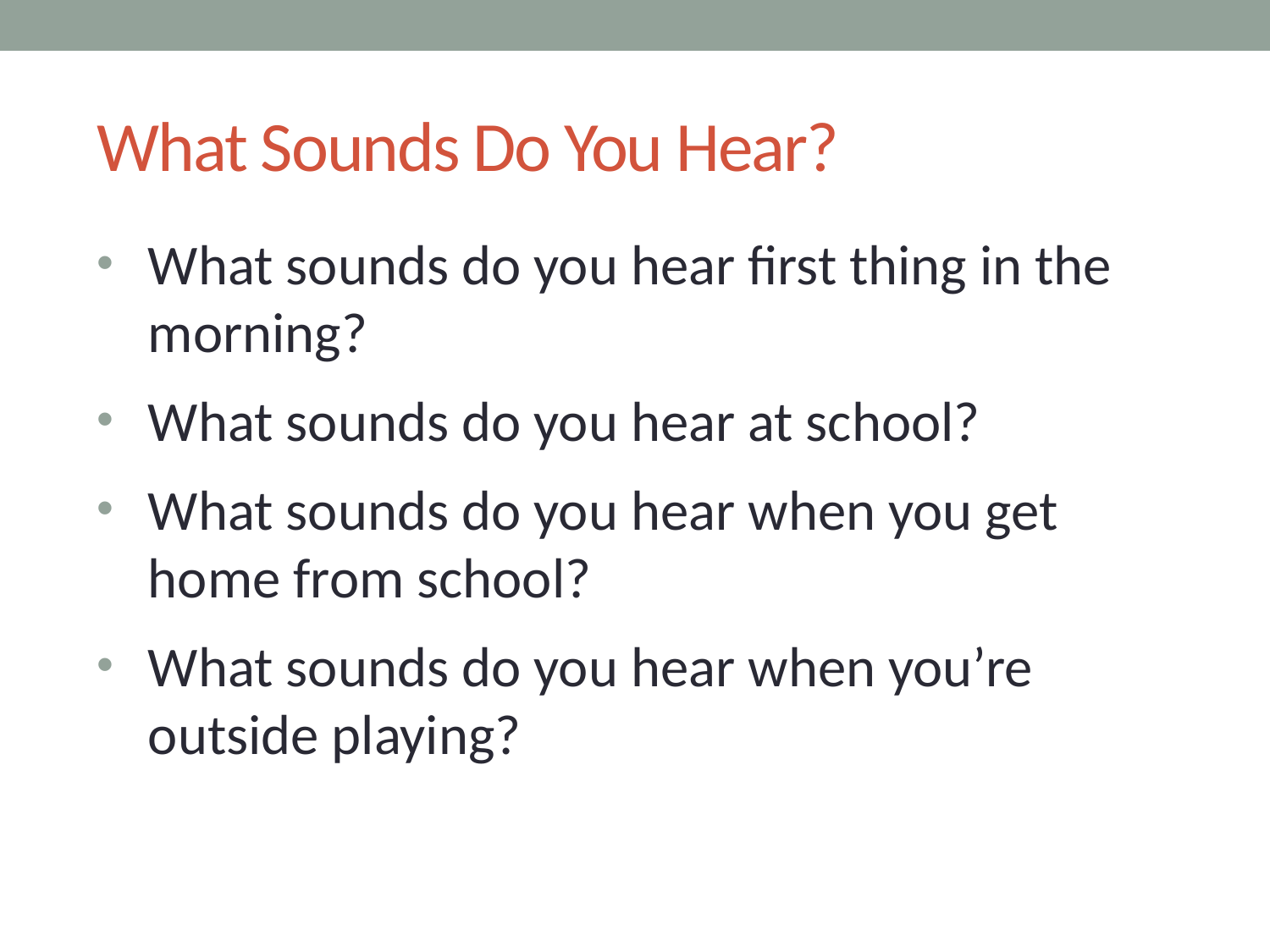

# What Sounds Do You Hear?
What sounds do you hear first thing in the morning?
What sounds do you hear at school?
What sounds do you hear when you get home from school?
What sounds do you hear when you’re outside playing?